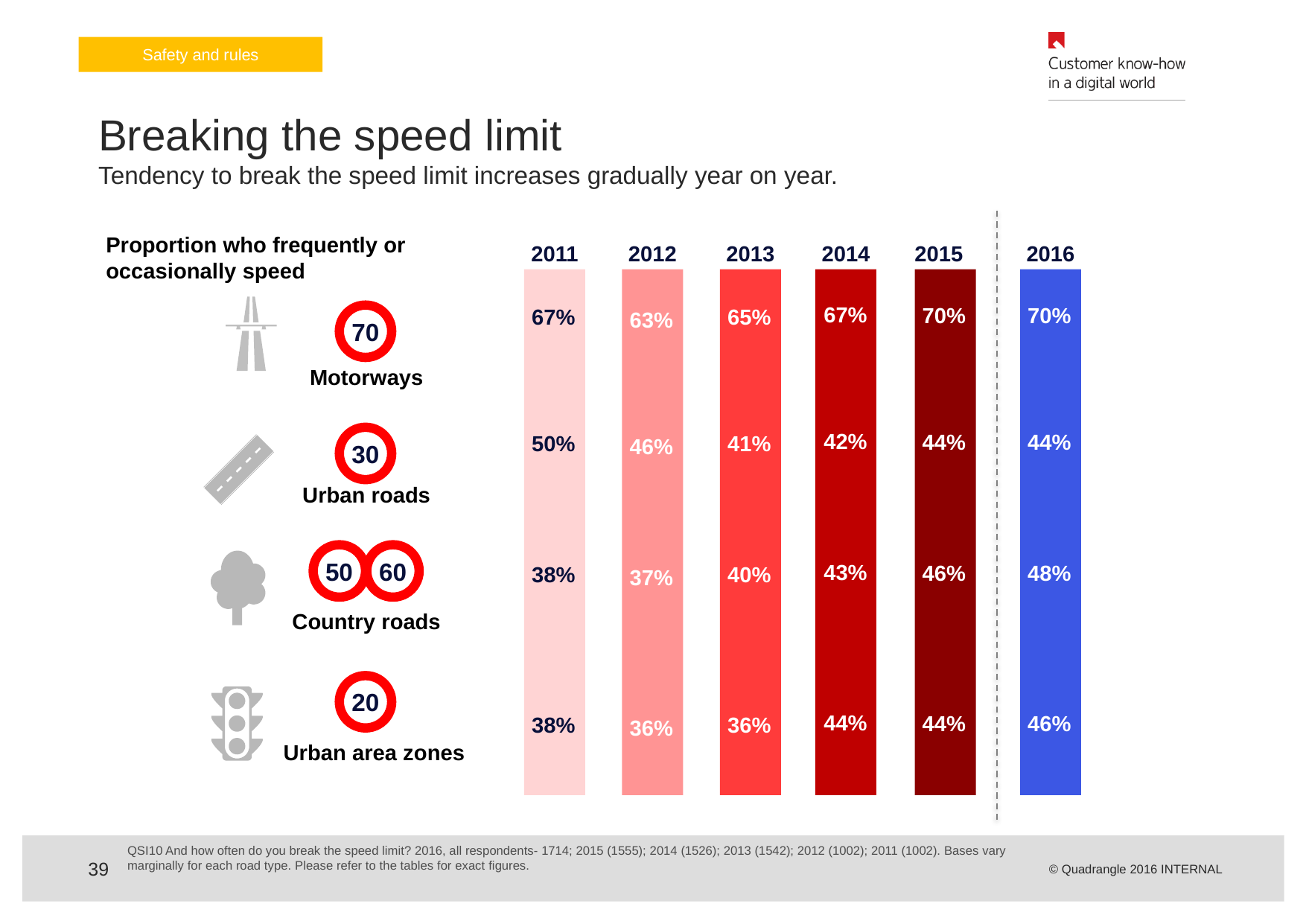

Safety and rules
Breaking the speed limit
Tendency to break the speed limit increases gradually year on year.
Proportion who frequently or occasionally speed
2011

67%
50%
38%
38%
2012

63%
46%
37%
36%
2013

65%
41%
40%
36%
2015

70%
44%
46%
44%
2016

70%
44%
48%
46%
2014

67%
42%
43%
44%

70
Motorways
30

Urban roads
50
60

Country roads
20

Urban area zones
QSI10 And how often do you break the speed limit? 2016, all respondents- 1714; 2015 (1555); 2014 (1526); 2013 (1542); 2012 (1002); 2011 (1002). Bases vary marginally for each road type. Please refer to the tables for exact figures.